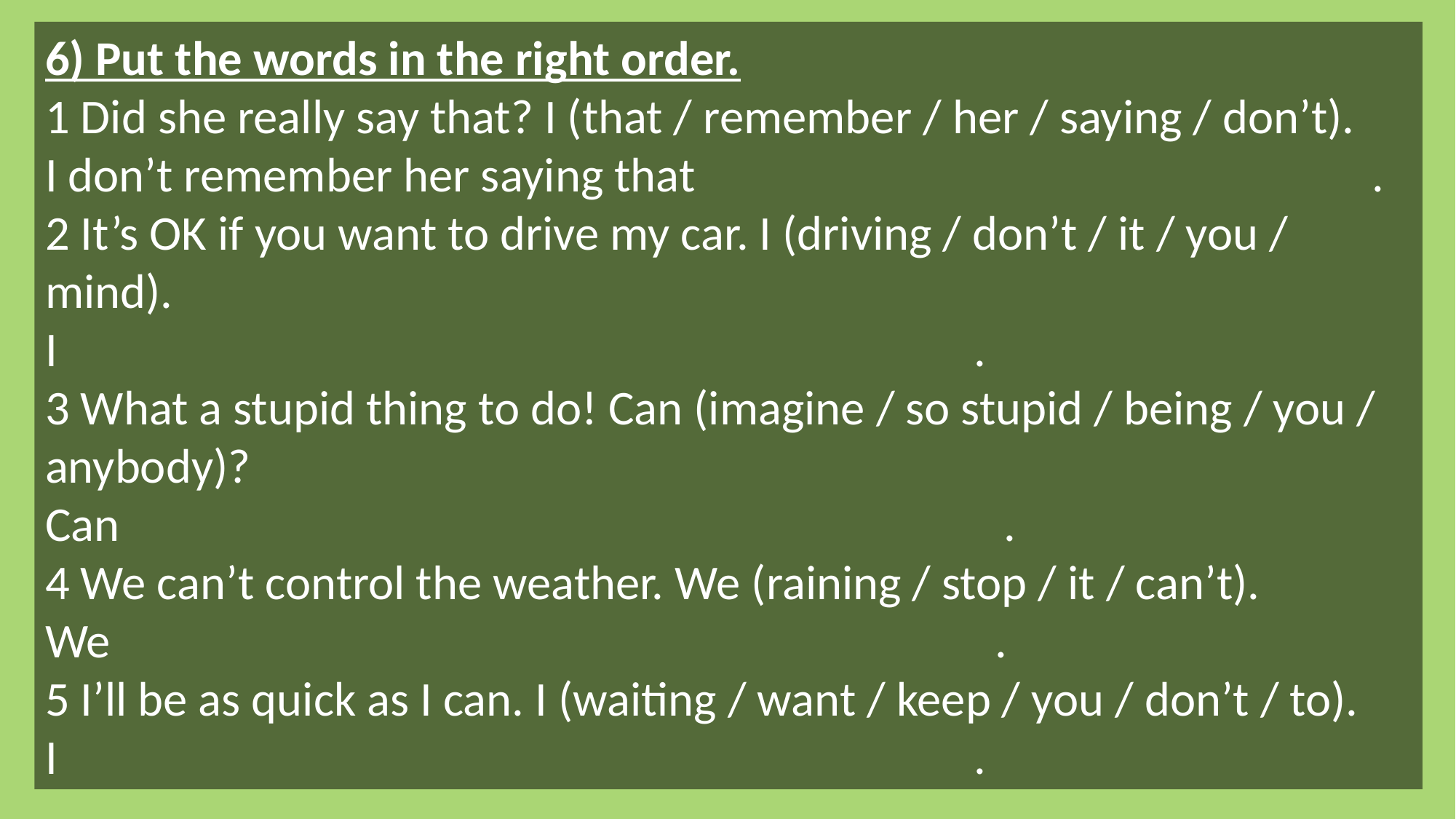

6) Put the words in the right order.
1 Did she really say that? I (that / remember / her / saying / don’t).
I don’t remember her saying that                                                              .
2 It’s OK if you want to drive my car. I (driving / don’t / it / you / mind).
I                                                                                    .
3 What a stupid thing to do! Can (imagine / so stupid / being / you / anybody)?
Can                                                                                 .
4 We can’t control the weather. We (raining / stop / it / can’t).
We                                                                                 .
5 I’ll be as quick as I can. I (waiting / want / keep / you / don’t / to).
I                                                                                    .